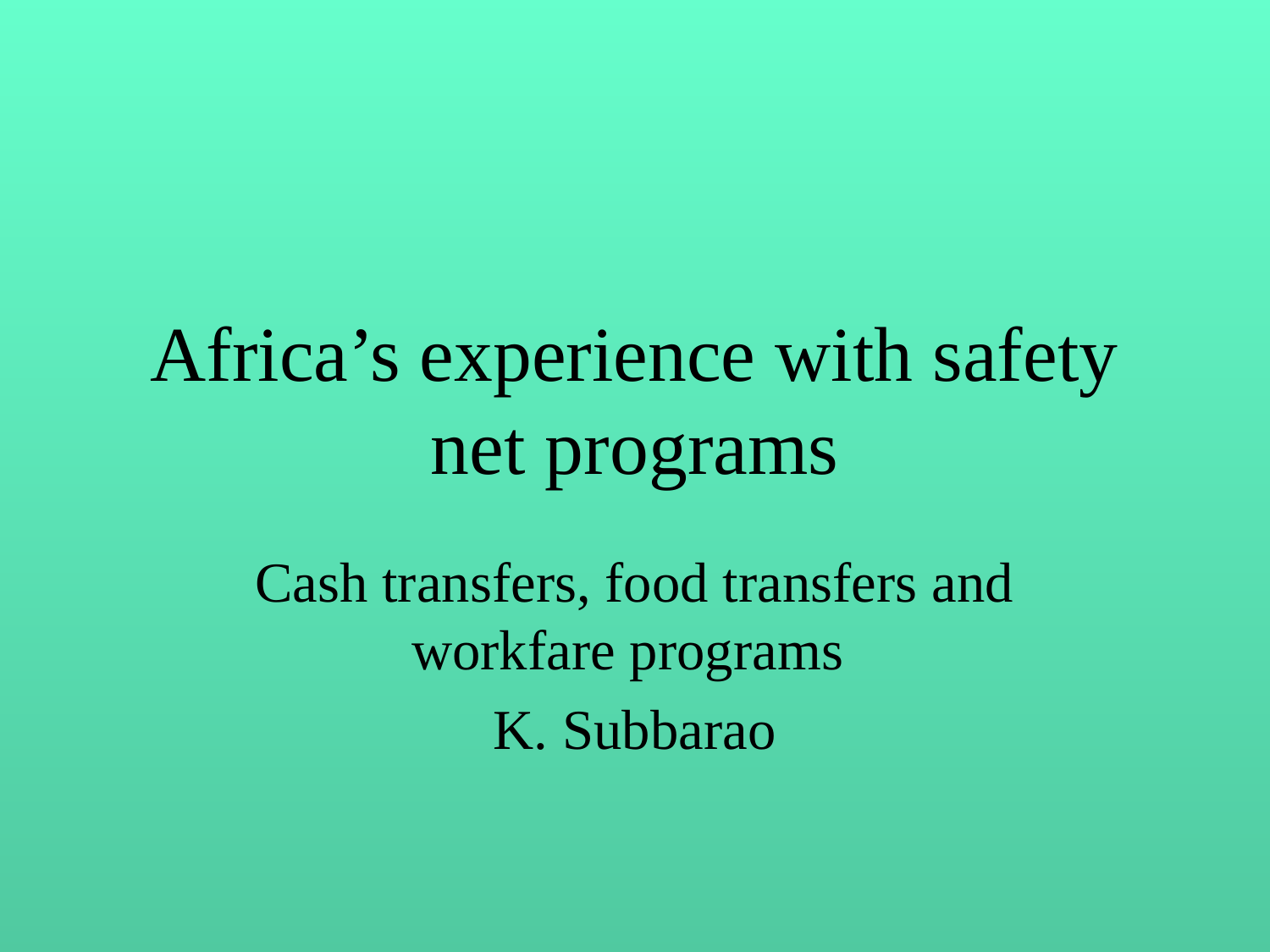

# Africa’s experience with safety net programs
Cash transfers, food transfers and workfare programs
K. Subbarao